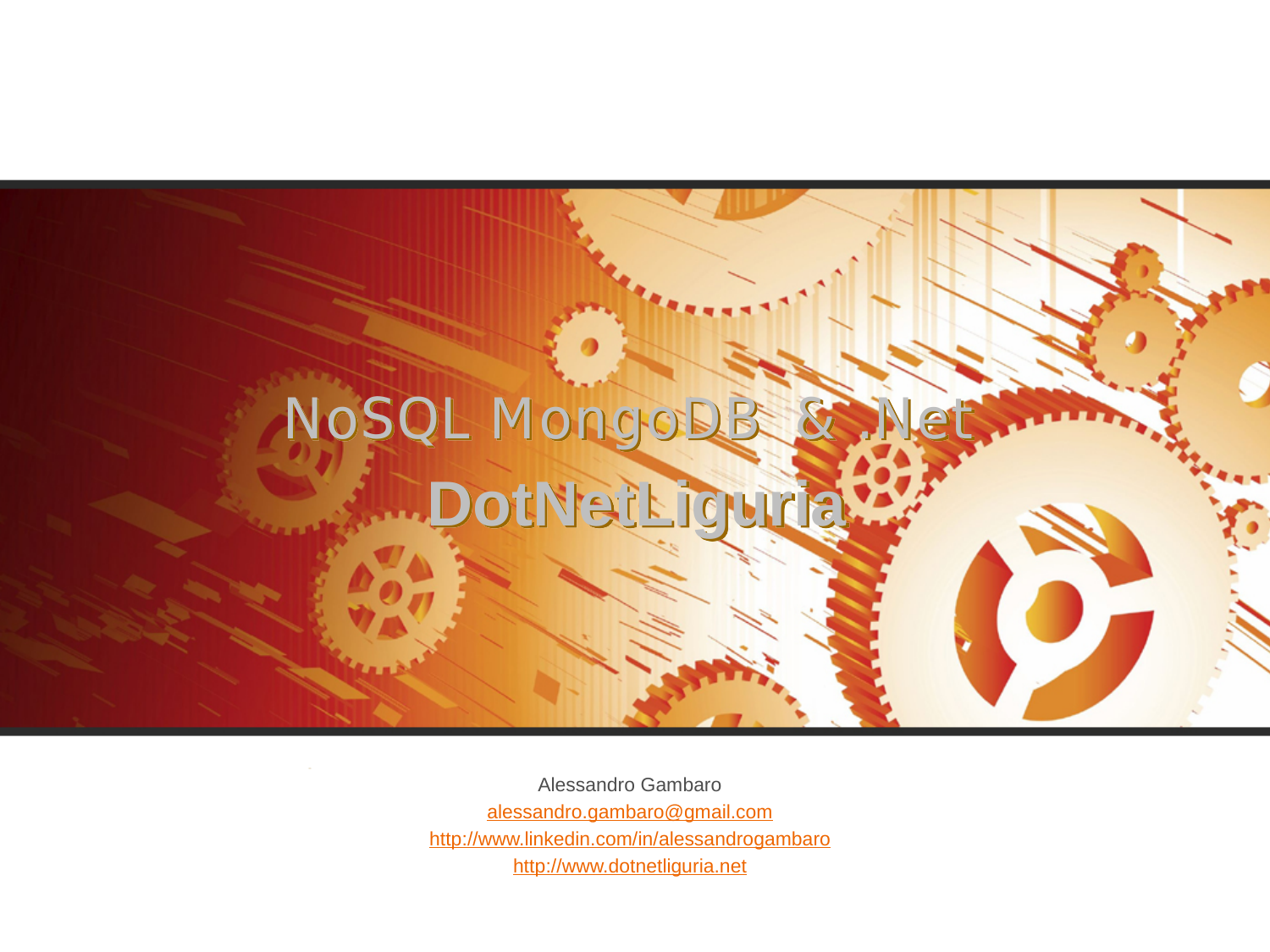

# NoSQL MongoDB  & .Net
DotNetLiguria
Alessandro Gambaro
alessandro.gambaro@gmail.com
http://www.linkedin.com/in/alessandrogambaro
http://www.dotnetliguria.net